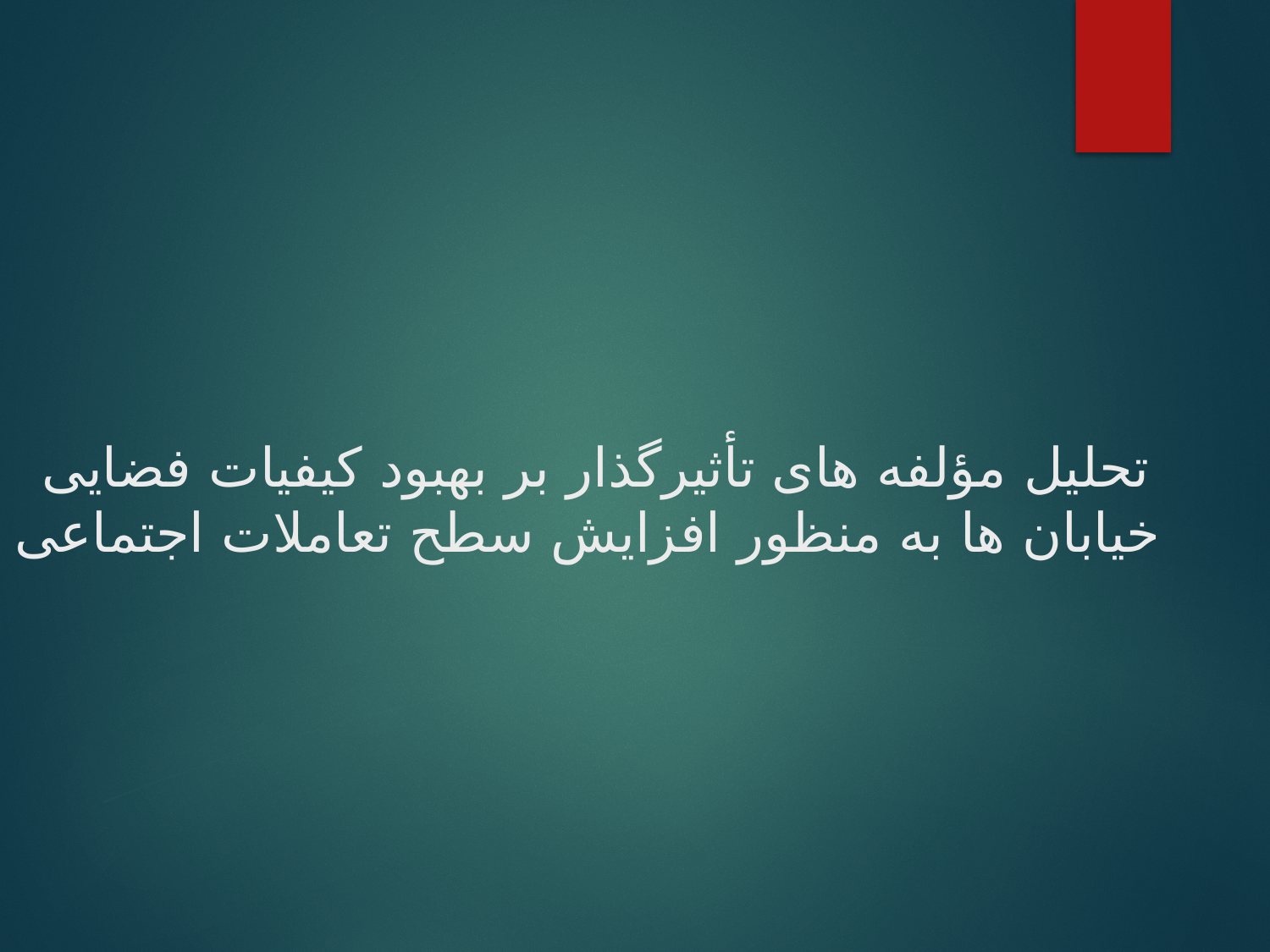

# تحلیل مؤلفه های تأثیرگذار بر بهبود کیفیات فضایی خیابان ها به منظور افزایش سطح تعاملات اجتماعی